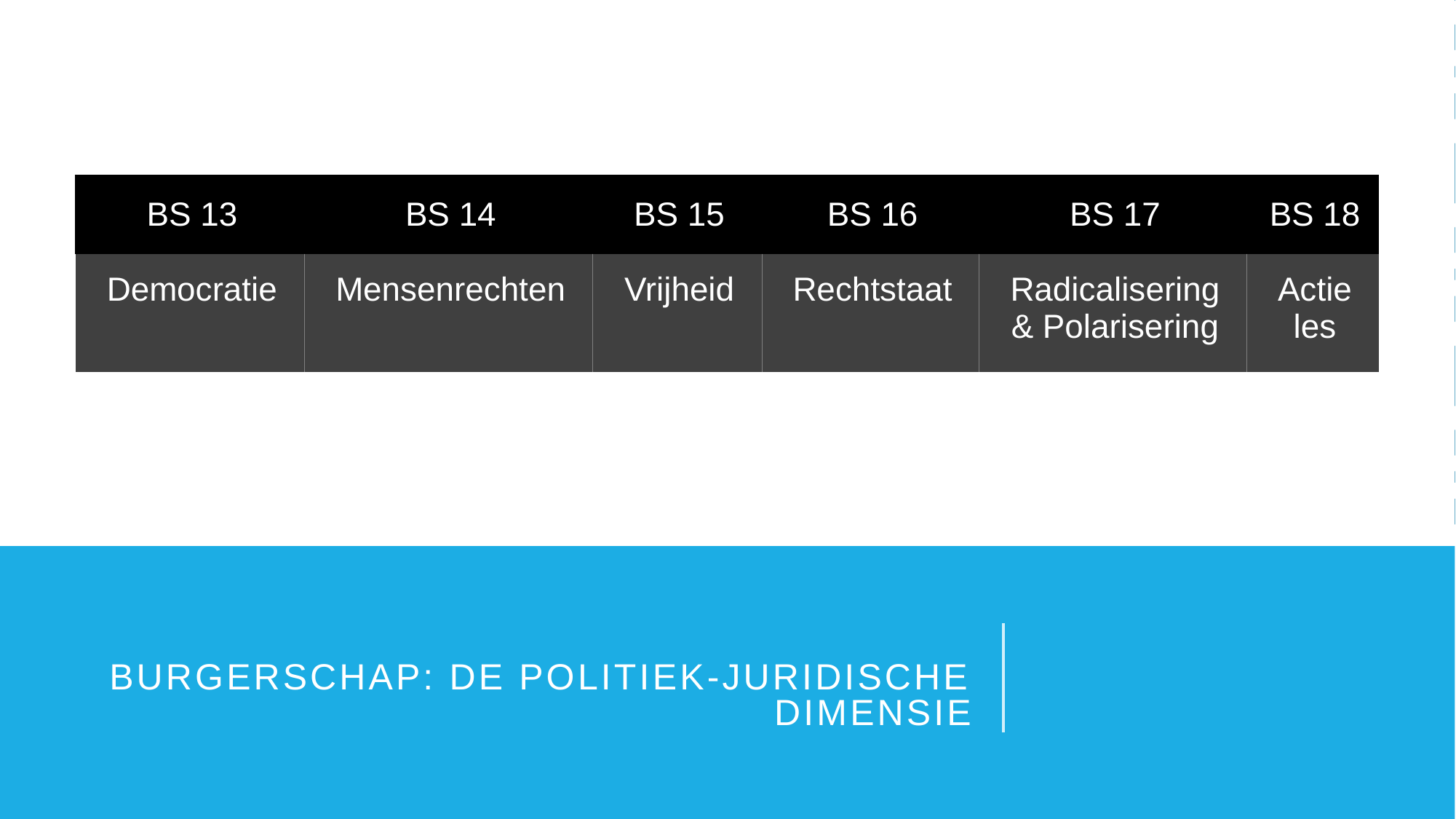

| BS 13 | BS 14 | BS 15 | BS 16 | BS 17 | BS 18 |
| --- | --- | --- | --- | --- | --- |
| Democratie | Mensenrechten | Vrijheid | Rechtstaat | Radicalisering & Polarisering | Actie les |

# Burgerschap: de politiek-juridische dimensie